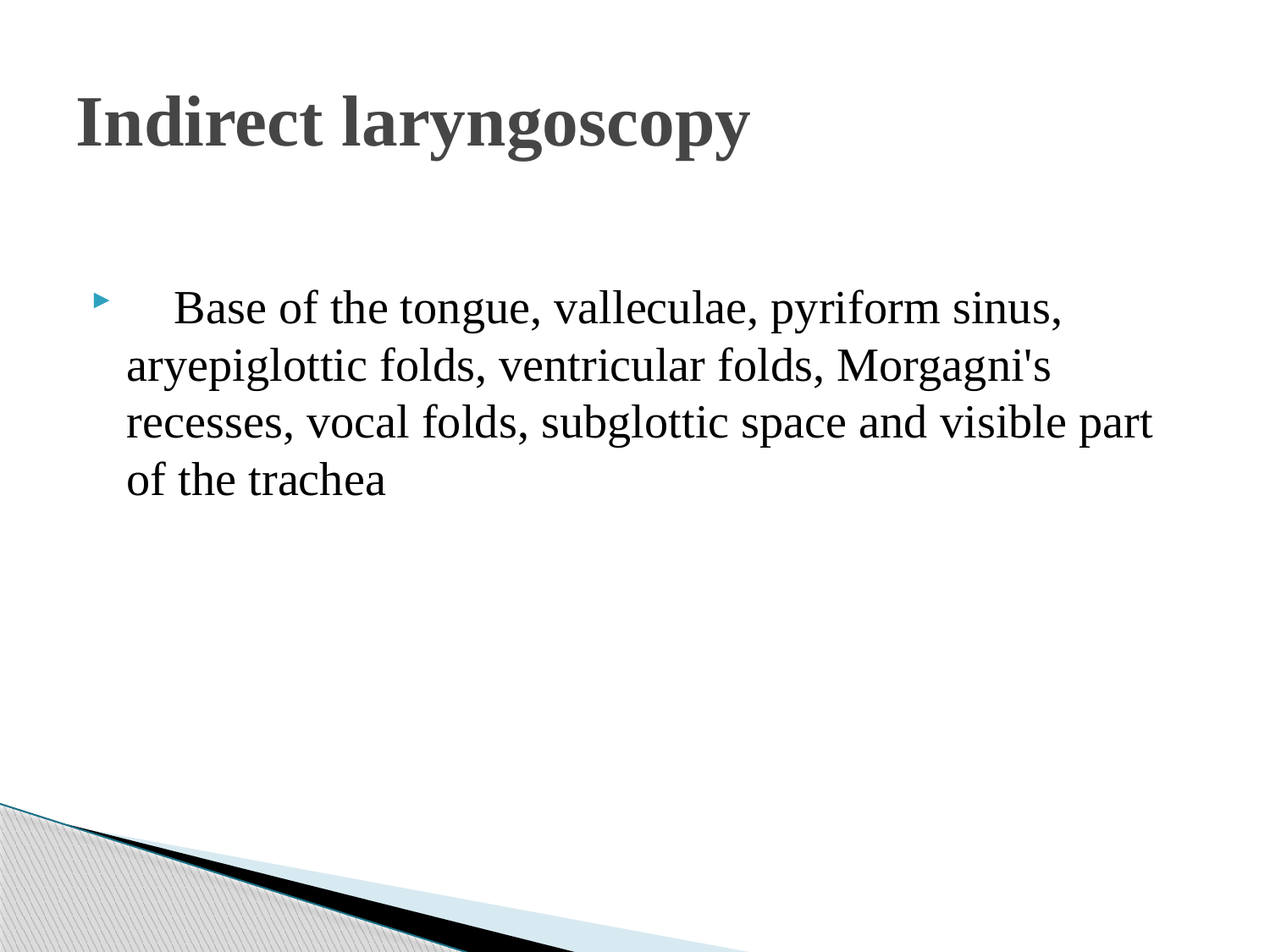

# Indirect laryngoscopy

    Base of the tongue, valleculae, pyriform sinus, aryepiglottic folds, ventricular folds, Morgagni's recesses, vocal folds, subglottic space and visible part of the trachea